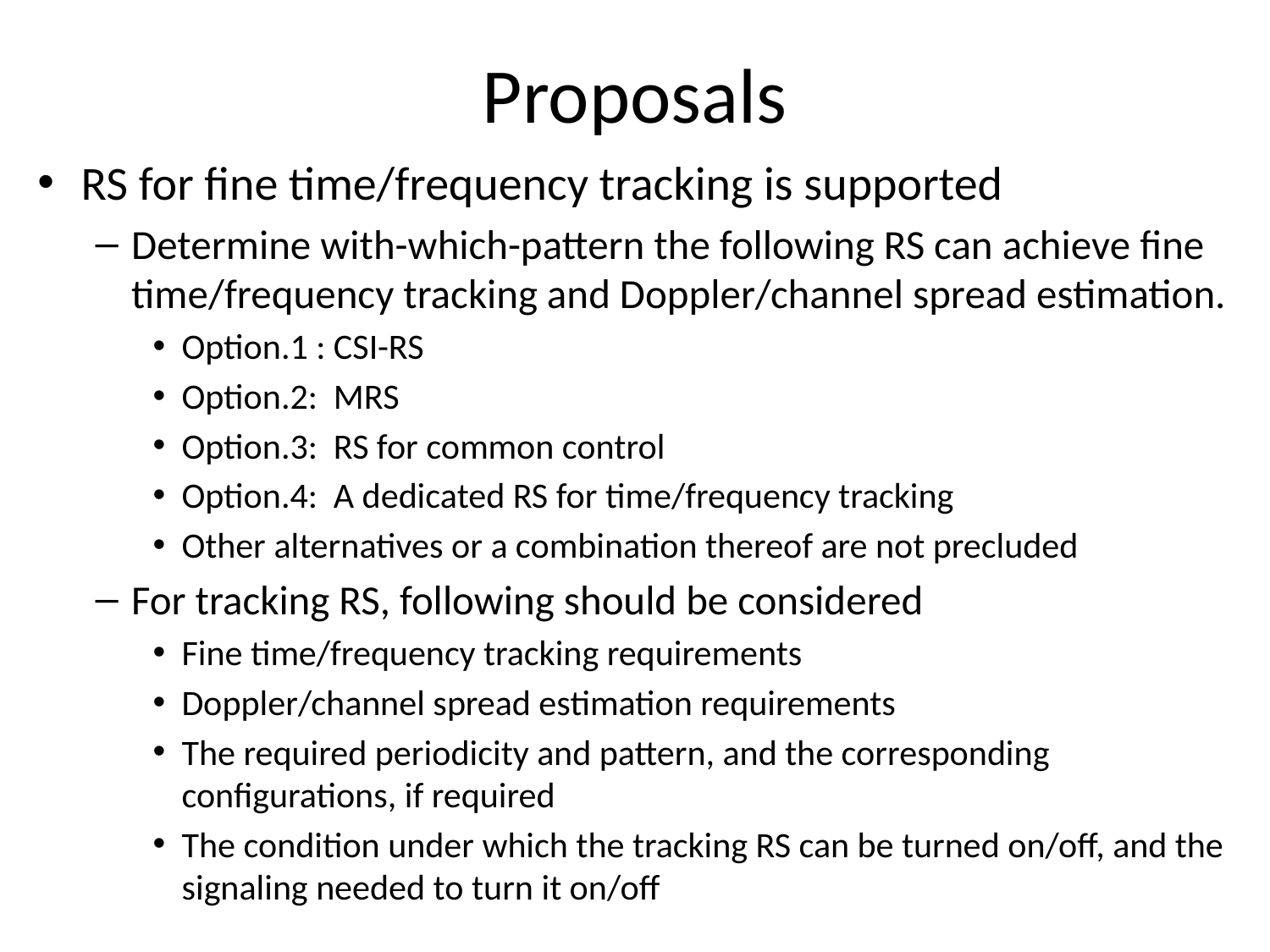

# Proposals
RS for fine time/frequency tracking is supported
Determine with-which-pattern the following RS can achieve fine time/frequency tracking and Doppler/channel spread estimation.
Option.1 : CSI-RS
Option.2:  MRS
Option.3:  RS for common control
Option.4:  A dedicated RS for time/frequency tracking
Other alternatives or a combination thereof are not precluded
For tracking RS, following should be considered
Fine time/frequency tracking requirements
Doppler/channel spread estimation requirements
The required periodicity and pattern, and the corresponding configurations, if required
The condition under which the tracking RS can be turned on/off, and the signaling needed to turn it on/off